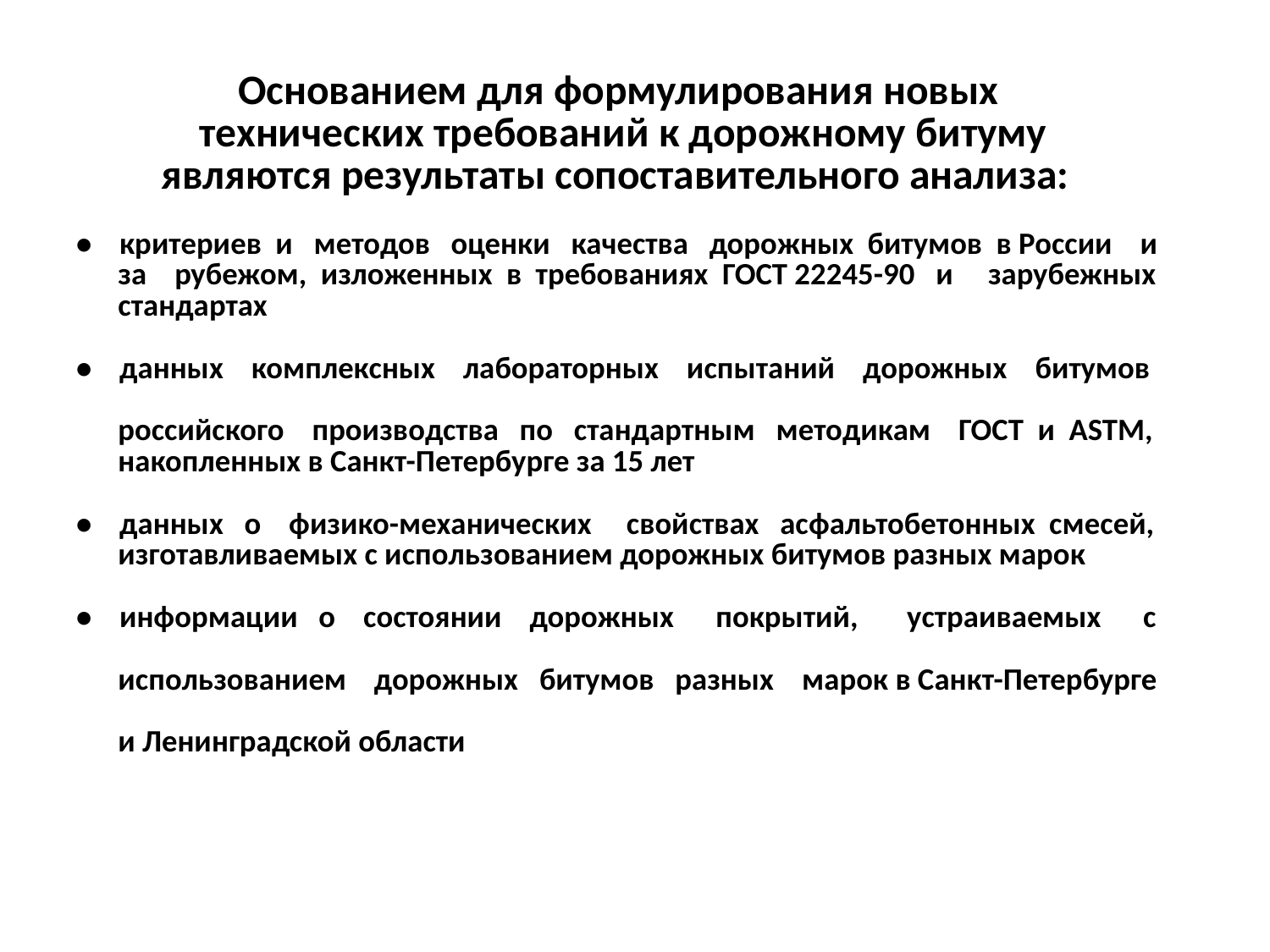

# Основанием для формулирования новых технических требований к дорожному битуму являются результаты сопоставительного анализа:   •    критериев  и   методов   оценки   качества   дорожных  битумов  в России    и за    рубежом,  изложенных  в  требованиях  ГОСТ 22245-90   и     зарубежных стандартах •    данных    комплексных    лабораторных    испытаний    дорожных    битумов российского    производства   по   стандартным   методикам    ГОСТ  и  ASTM, накопленных в Санкт-Петербурге за 15 лет •    данных   о    физико-механических     свойствах   асфальтобетонных  смесей, изготавливаемых с использованием дорожных битумов разных марок •    информации   о    состоянии    дорожных      покрытий,       устраиваемых      с использованием    дорожных   битумов   разных    марок в Санкт-Петербурге и Ленинградской области